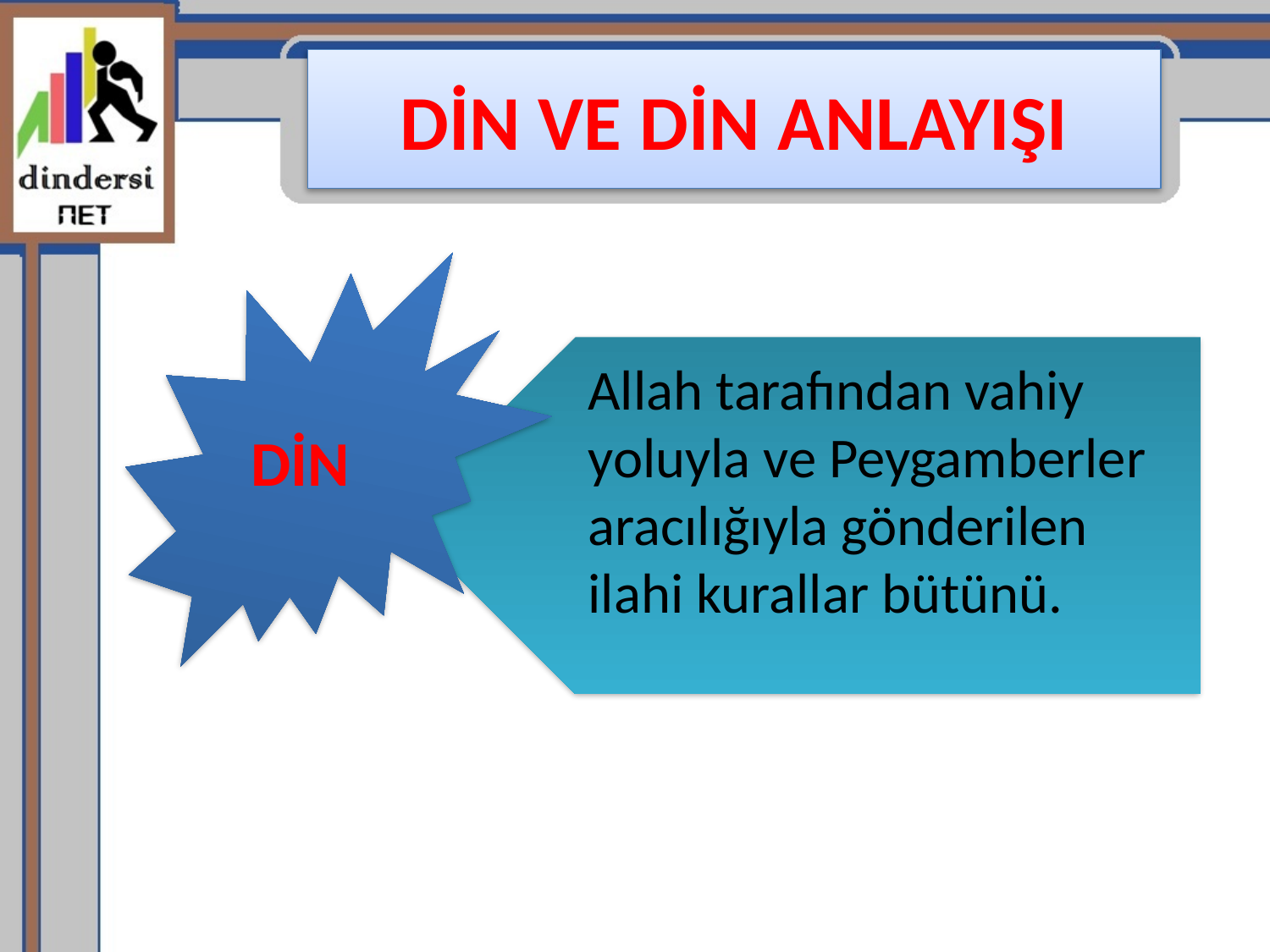

# DİN VE DİN ANLAYIŞI

Allah tarafından vahiy yoluyla ve Peygamberler aracılığıyla gönderilen ilahi kurallar bütünü.
DİN